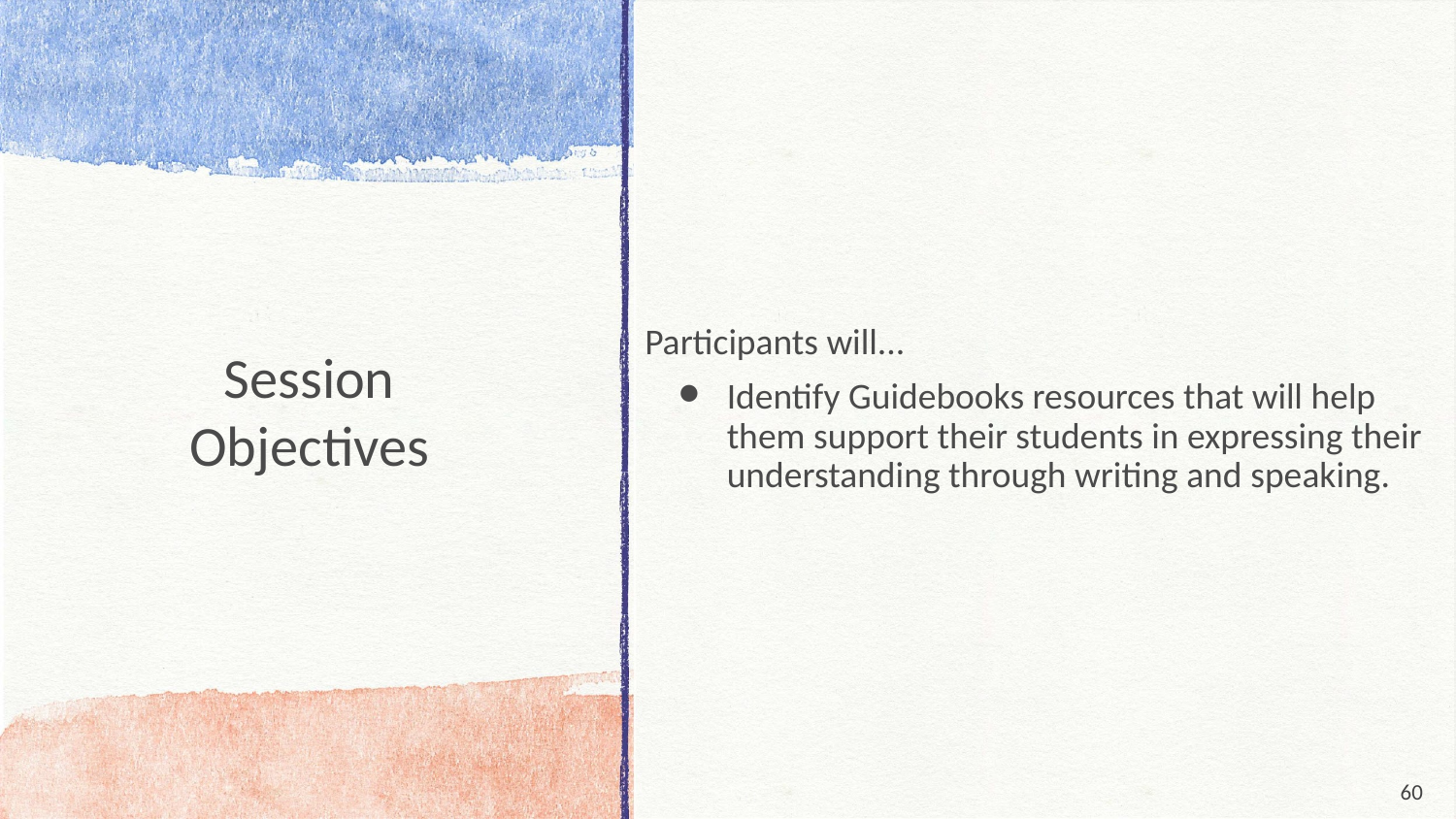

Participants will...
Identify Guidebooks resources that will help them support their students in expressing their understanding through writing and speaking.
# Session
Objectives